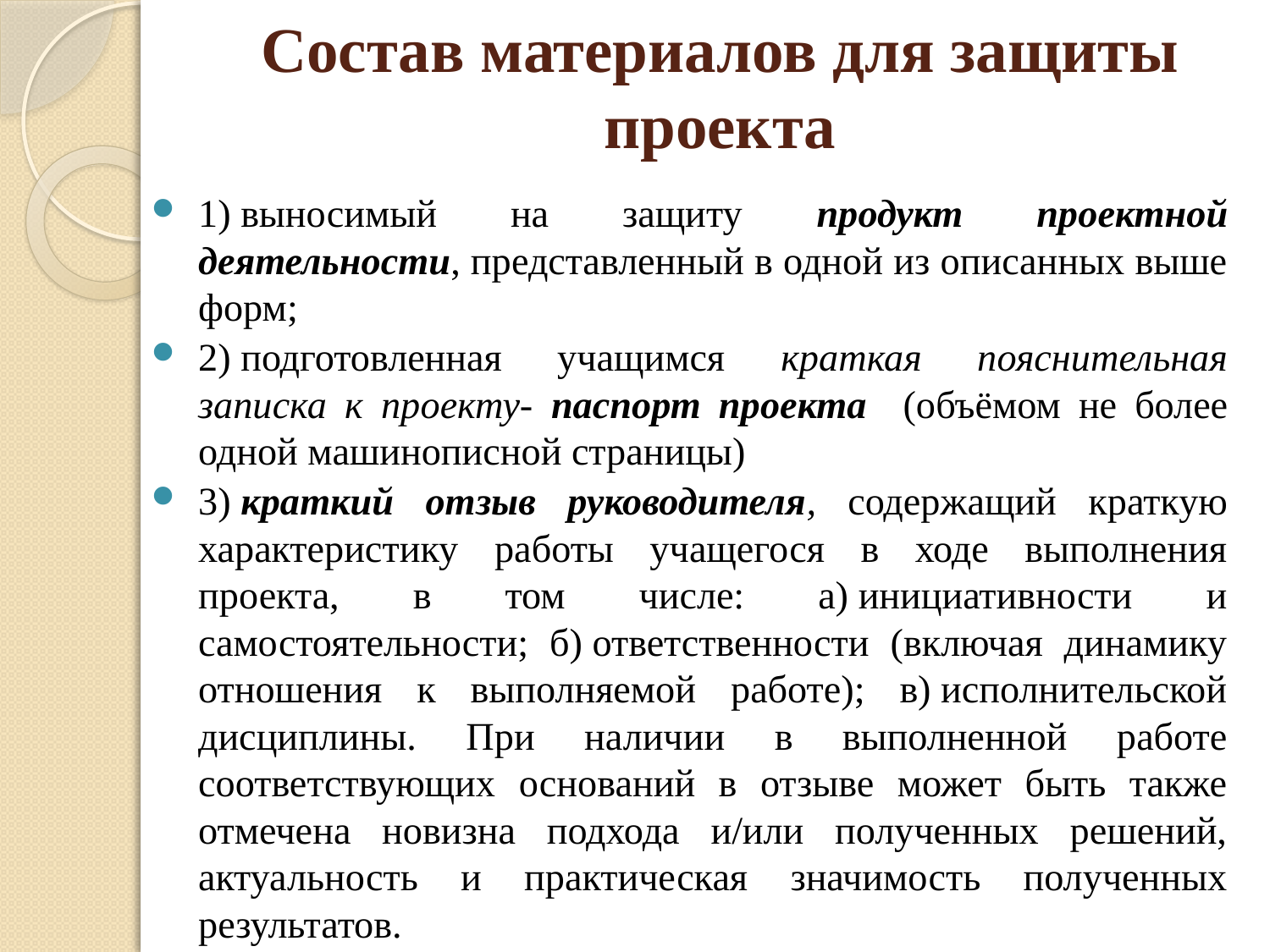

# Состав материалов для защиты проекта

1) выносимый на защиту продукт проектной деятельности, представленный в одной из описанных выше форм;
2) подготовленная учащимся краткая пояснительная записка к проекту- паспорт проекта  (объёмом не более одной машинописной страницы)
3) краткий отзыв руководителя, содержащий краткую характеристику работы учащегося в ходе выполнения проекта, в том числе: а) инициативности и самостоятельности; б) ответственности (включая динамику отношения к выполняемой работе); в) исполнительской дисциплины. При наличии в выполненной работе соответствующих оснований в отзыве может быть также отмечена новизна подхода и/или полученных решений, актуальность и практическая значимость полученных результатов.